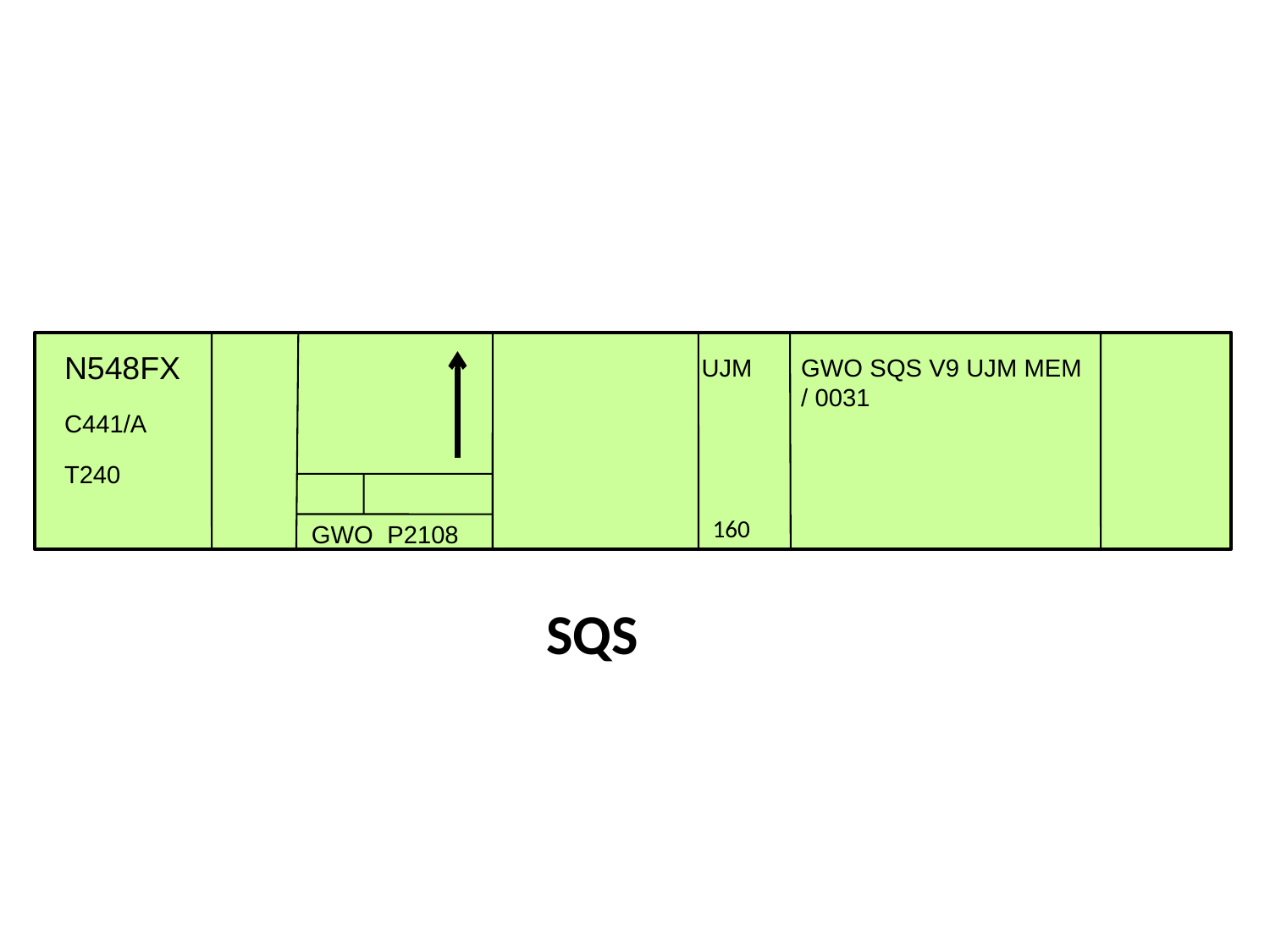

N548FX

 UJM
GWO SQS V9 UJM MEM / 0031

C441/A

T240

160

GWO  P2108

SQS